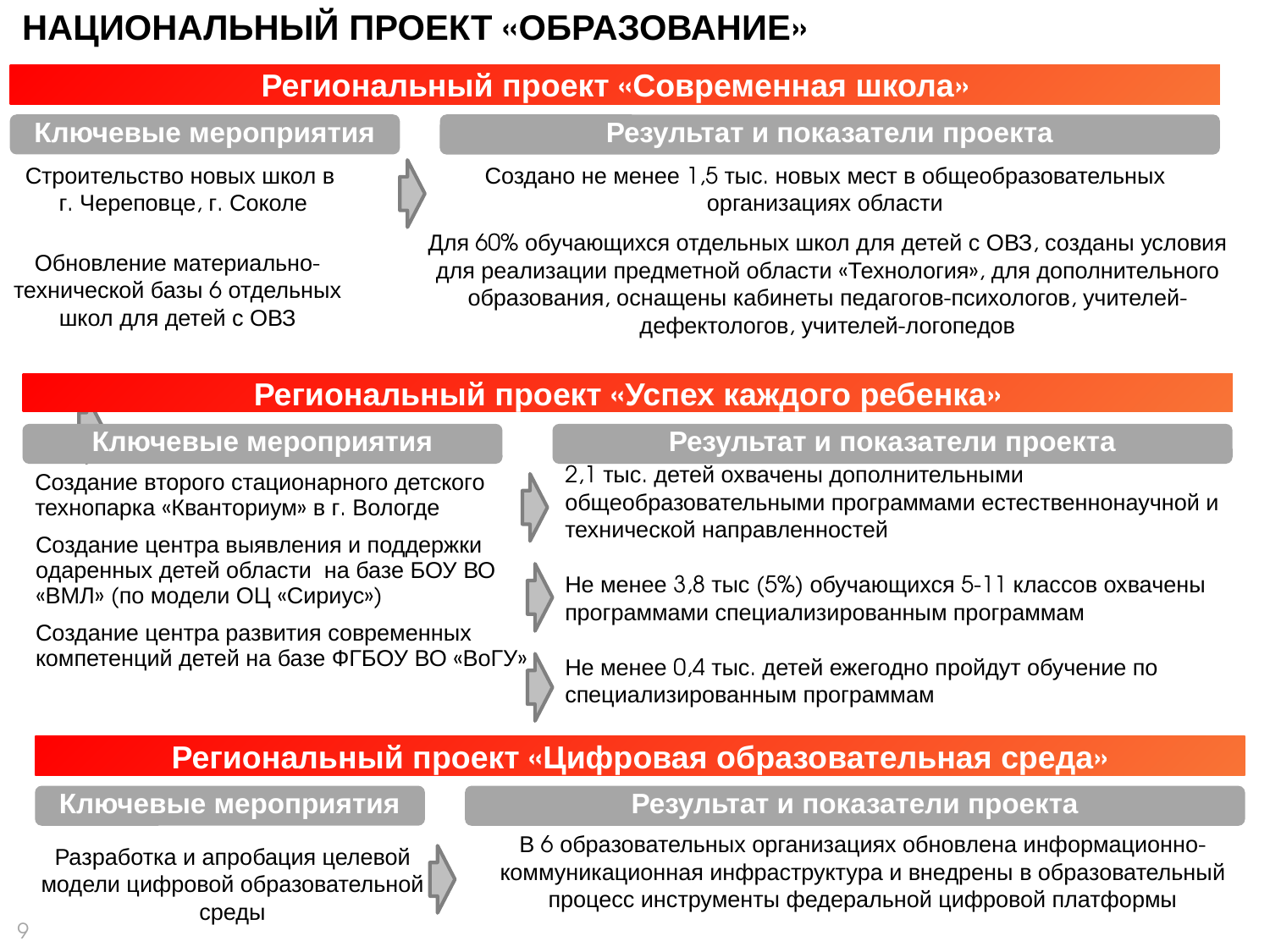

НАЦИОНАЛЬНЫЙ ПРОЕКТ «ОБРАЗОВАНИЕ»»
Региональный проект «Современная школа»
Ключевые мероприятия
Результат и показатели проекта
Строительство новых школ в
 г. Череповце, г. Соколе
Создано не менее 1,5 тыс. новых мест в общеобразовательных организациях области

Для 60% обучающихся отдельных школ для детей с ОВЗ, созданы условия для реализации предметной области «Технология», для дополнительного образования, оснащены кабинеты педагогов-психологов, учителей-дефектологов, учителей-логопедов
Обновление материально-технической базы 6 отдельных школ для детей с ОВЗ
Региональный проект «Успех каждого ребенка»

Ключевые мероприятия
Результат и показатели проекта
2,1 тыс. детей охвачены дополнительными общеобразовательными программами естественнонаучной и технической направленностей

Не менее 3,8 тыс (5%) обучающихся 5-11 классов охвачены программами специализированным программам

Не менее 0,4 тыс. детей ежегодно пройдут обучение по специализированным программам
Создание второго стационарного детского технопарка «Кванториум» в г. Вологде
Создание центра выявления и поддержки одаренных детей области  на базе БОУ ВО «ВМЛ» (по модели ОЦ «Сириус»)
Создание центра развития современных компетенций детей на базе ФГБОУ ВО «ВоГУ»

Региональный проект «Цифровая образовательная среда»
Ключевые мероприятия
Результат и показатели проекта
В 6 образовательных организациях обновлена информационно-коммуникационная инфраструктура и внедрены в образовательный процесс инструменты федеральной цифровой платформы

Разработка и апробация целевой модели цифровой образовательной среды

9